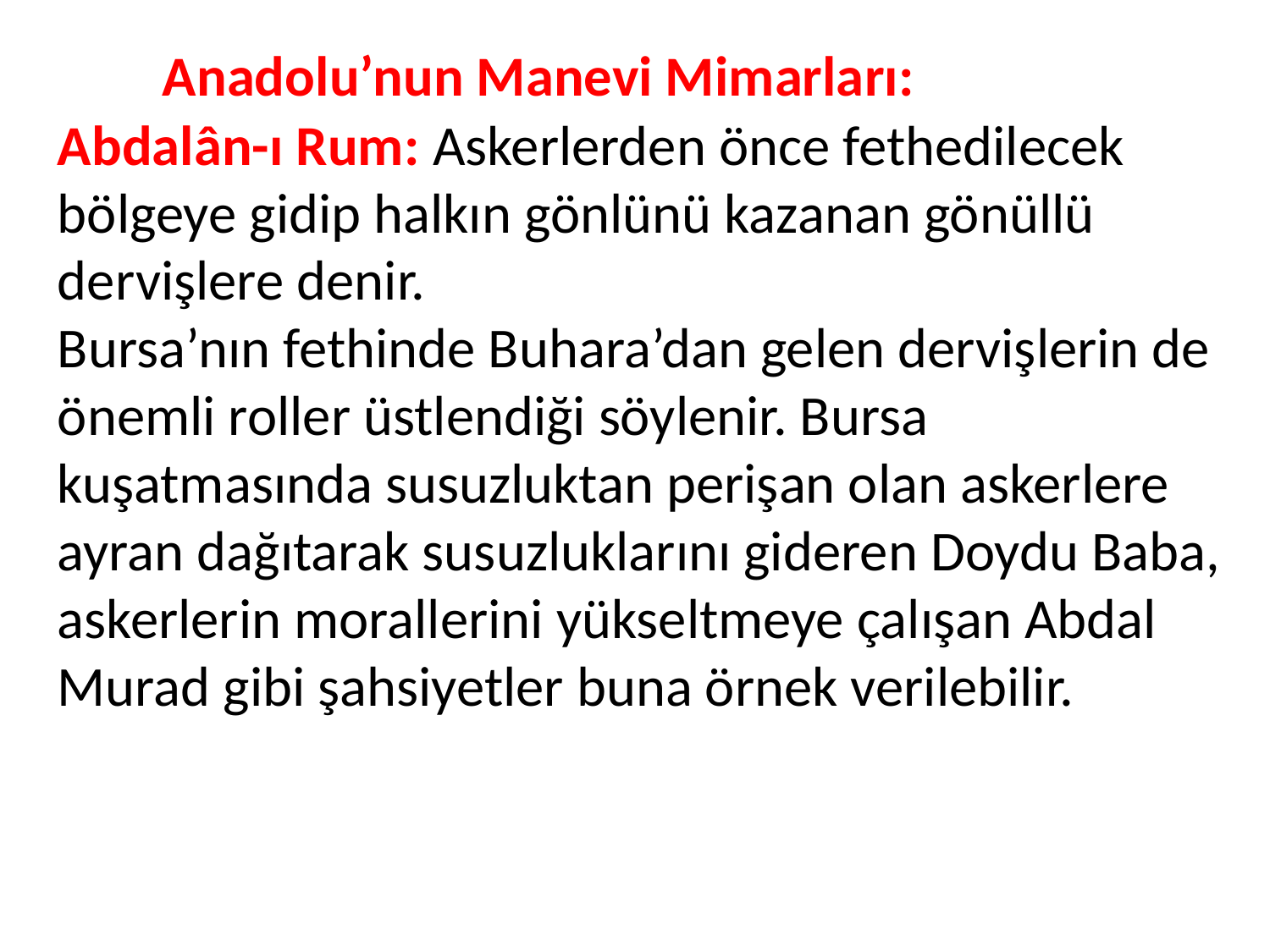

Anadolu’nun Manevi Mimarları:
Abdalân-ı Rum: Askerlerden önce fethedilecek bölgeye gidip halkın gönlünü kazanan gönüllü dervişlere denir.
Bursa’nın fethinde Buhara’dan gelen dervişlerin de önemli roller üstlendiği söylenir. Bursa kuşatmasında susuzluktan perişan olan askerlere ayran dağıtarak susuzluklarını gideren Doydu Baba, askerlerin morallerini yükseltmeye çalışan Abdal Murad gibi şahsiyetler buna örnek verilebilir.